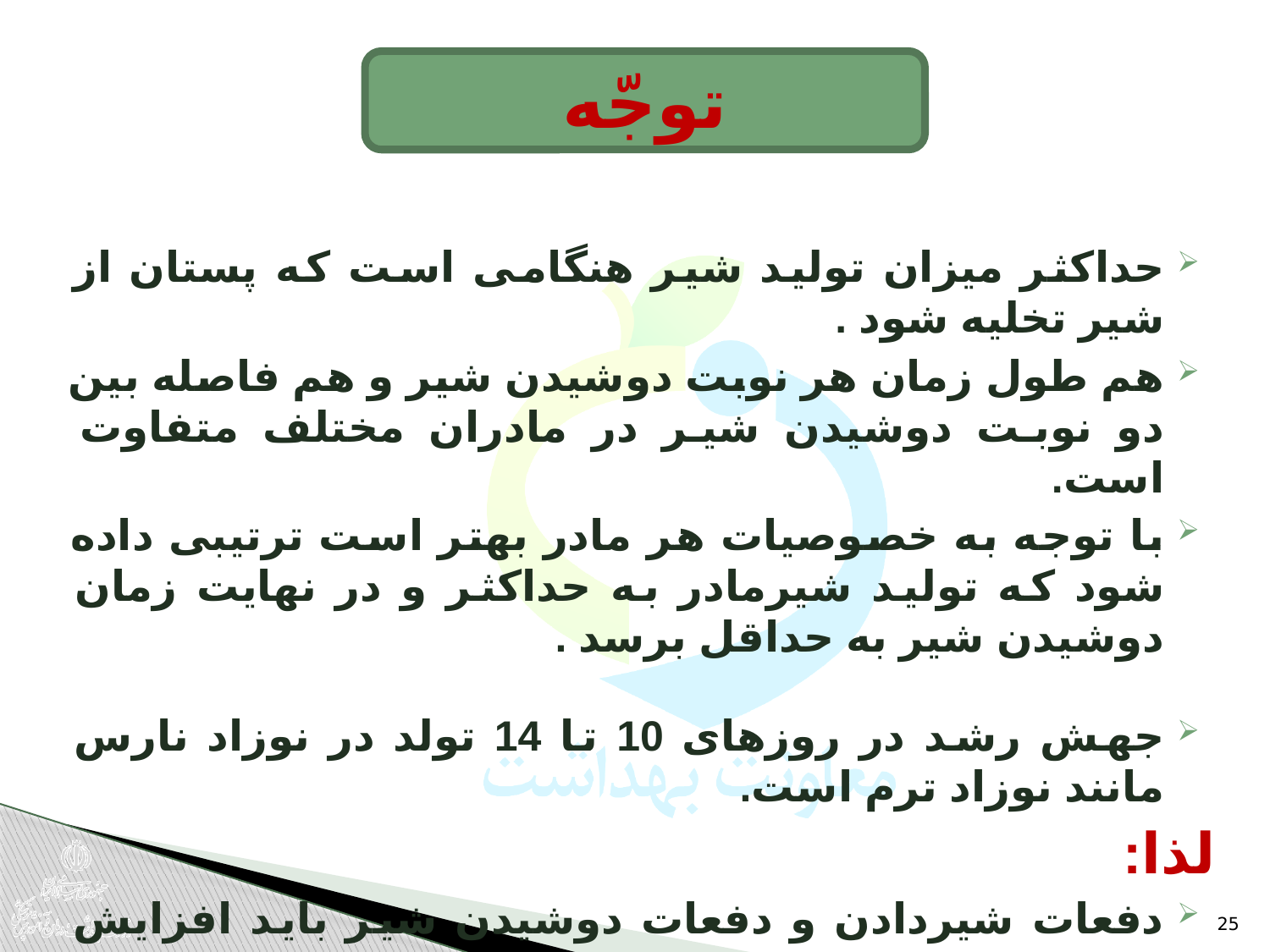

توجّه

حداکثر میزان تولید شیر هنگامی است که پستان از شیر تخلیه شود .
هم طول زمان هر نوبت دوشیدن شیر و هم فاصله بین دو نوبت دوشیدن شیر در مادران مختلف متفاوت است.
با توجه به خصوصیات هر مادر بهتر است ترتیبی داده شود که تولید شیرمادر به حداکثر و در نهایت زمان دوشیدن شیر به حداقل برسد .

جهش رشد در روزهای 10 تا 14 تولد در نوزاد نارس مانند نوزاد ترم است.
لذا:
دفعات شیردادن و دفعات دوشیدن شیر باید افزایش داشته باشد.
جمع آوری آخرین قطرات شیر که چربی بیشتر و نتیجه کالری بیشتری دارد برای نوزاد نارس، حیاتی و ضروری است .

25